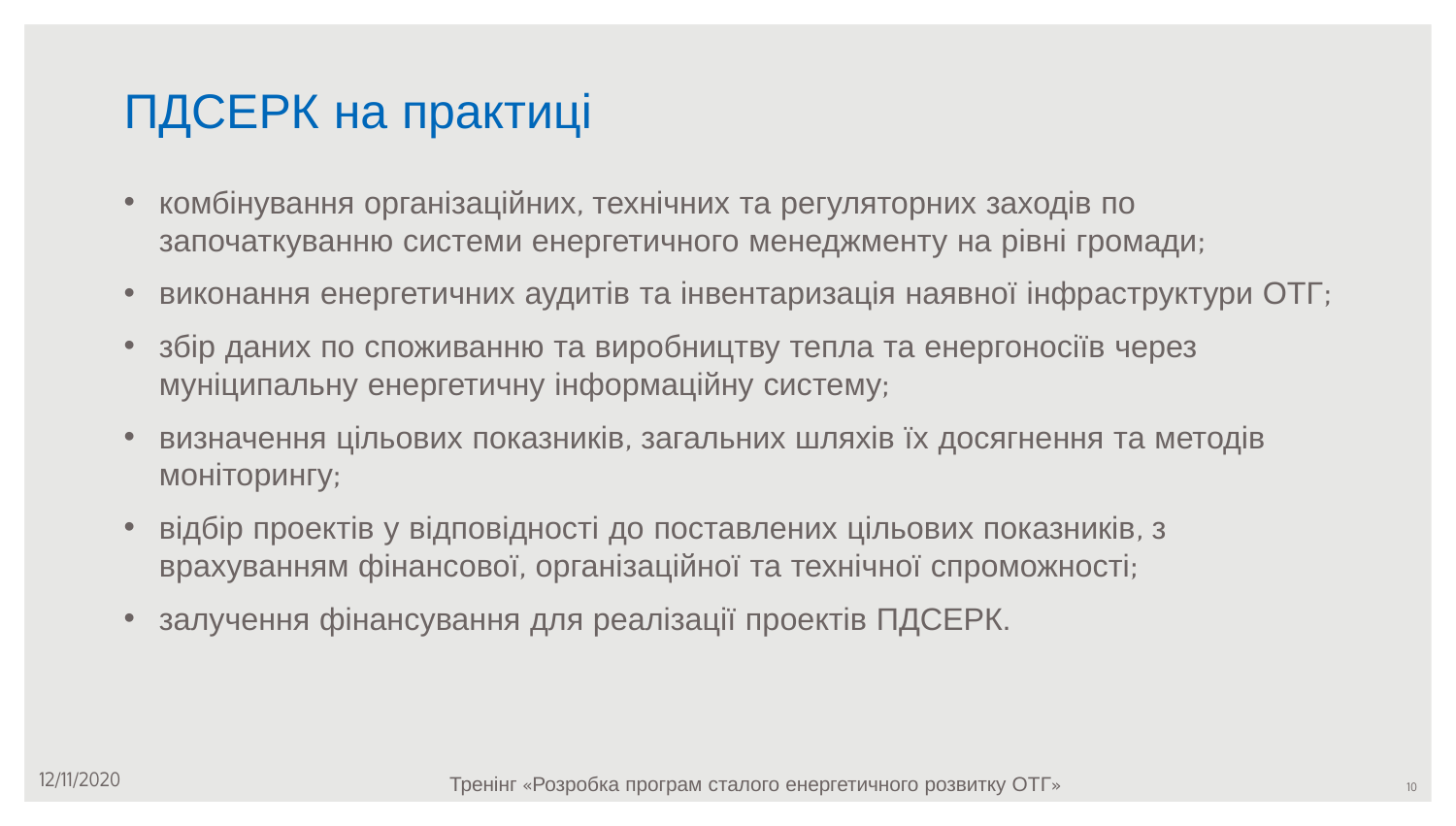

# ПДСЕРК на практиці
комбінування організаційних, технічних та регуляторних заходів по започаткуванню системи енергетичного менеджменту на рівні громади;
виконання енергетичних аудитів та інвентаризація наявної інфраструктури ОТГ;
збір даних по споживанню та виробництву тепла та енергоносіїв через муніципальну енергетичну інформаційну систему;
визначення цільових показників, загальних шляхів їх досягнення та методів моніторингу;
відбір проектів у відповідності до поставлених цільових показників, з врахуванням фінансової, організаційної та технічної спроможності;
залучення фінансування для реалізації проектів ПДСЕРК.

12/11/2020
Тренінг «Розробка програм сталого енергетичного розвитку ОТГ»
10